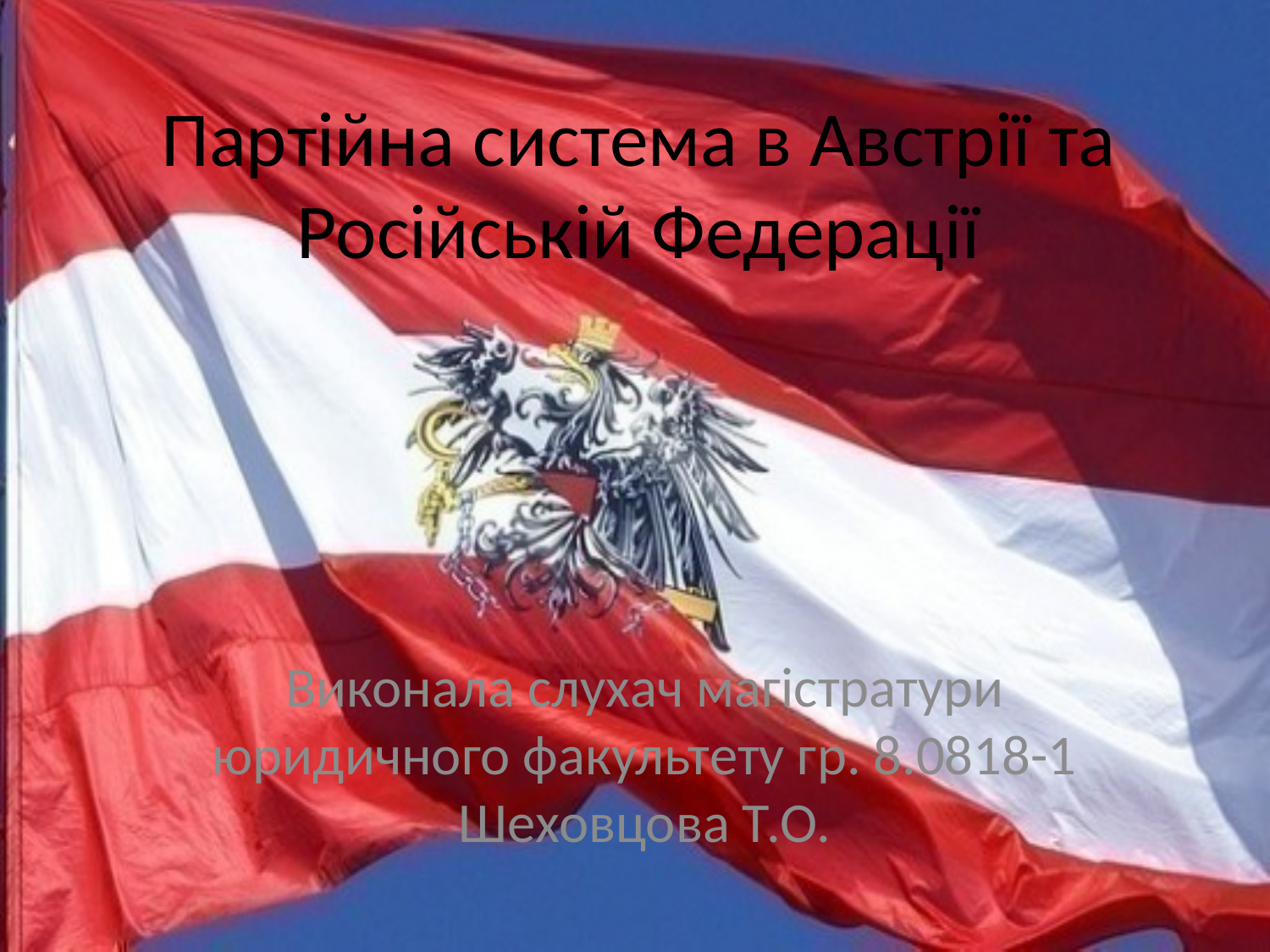

# Партійна система в Австрії та Російській Федерації
Виконала слухач магістратури юридичного факультету гр. 8.0818-1 Шеховцова Т.О.